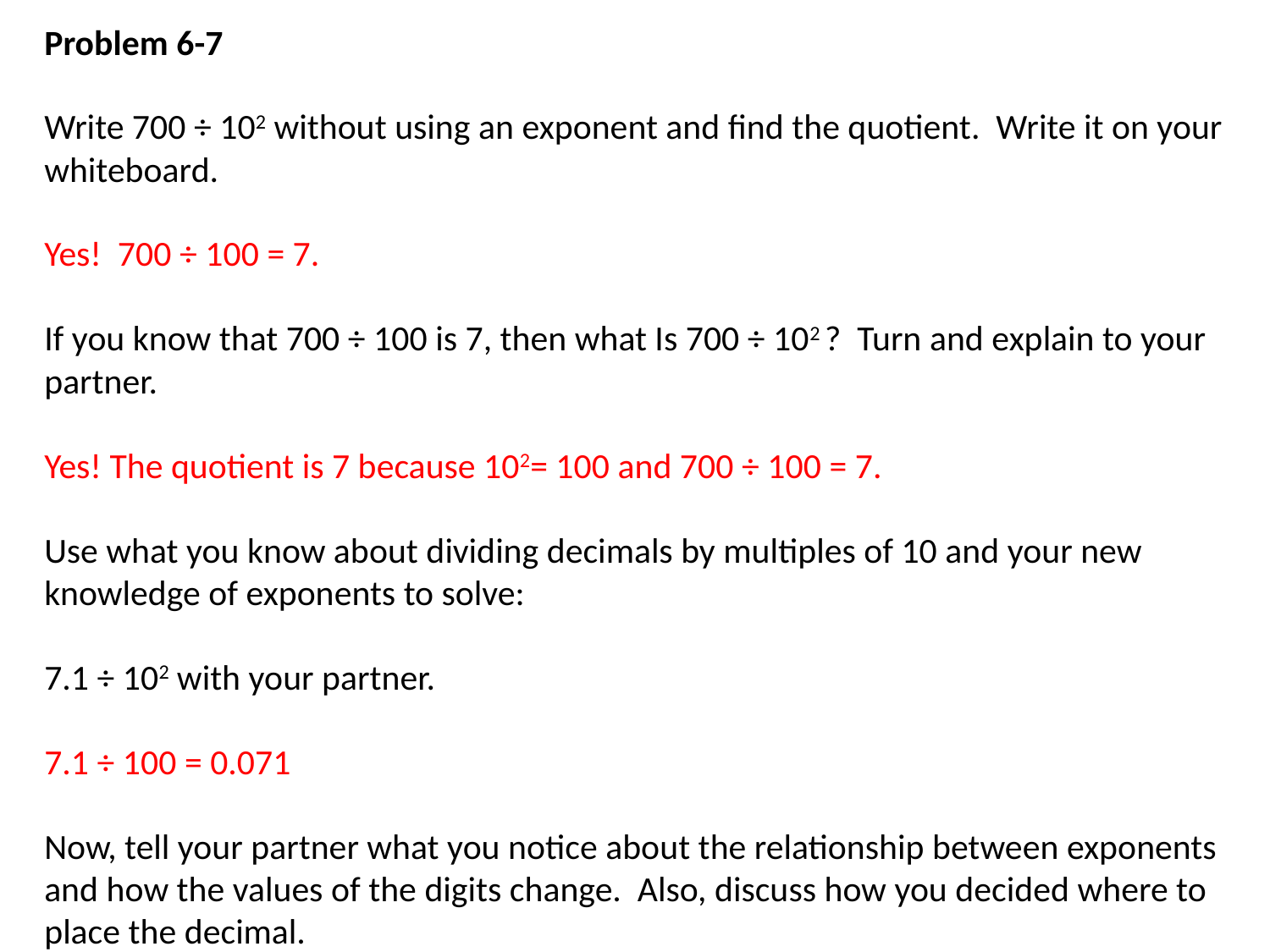

Problem 6-7

Write 700 ÷ 102 without using an exponent and find the quotient.  Write it on your whiteboard.

Yes!  700 ÷ 100 = 7.

If you know that 700 ÷ 100 is 7, then what Is 700 ÷ 102 ?  Turn and explain to your partner.

Yes! The quotient is 7 because 102= 100 and 700 ÷ 100 = 7.

Use what you know about dividing decimals by multiples of 10 and your new knowledge of exponents to solve:

7.1 ÷ 102 with your partner.

7.1 ÷ 100 = 0.071

Now, tell your partner what you notice about the relationship between exponents and how the values of the digits change.  Also, discuss how you decided where to place the decimal.